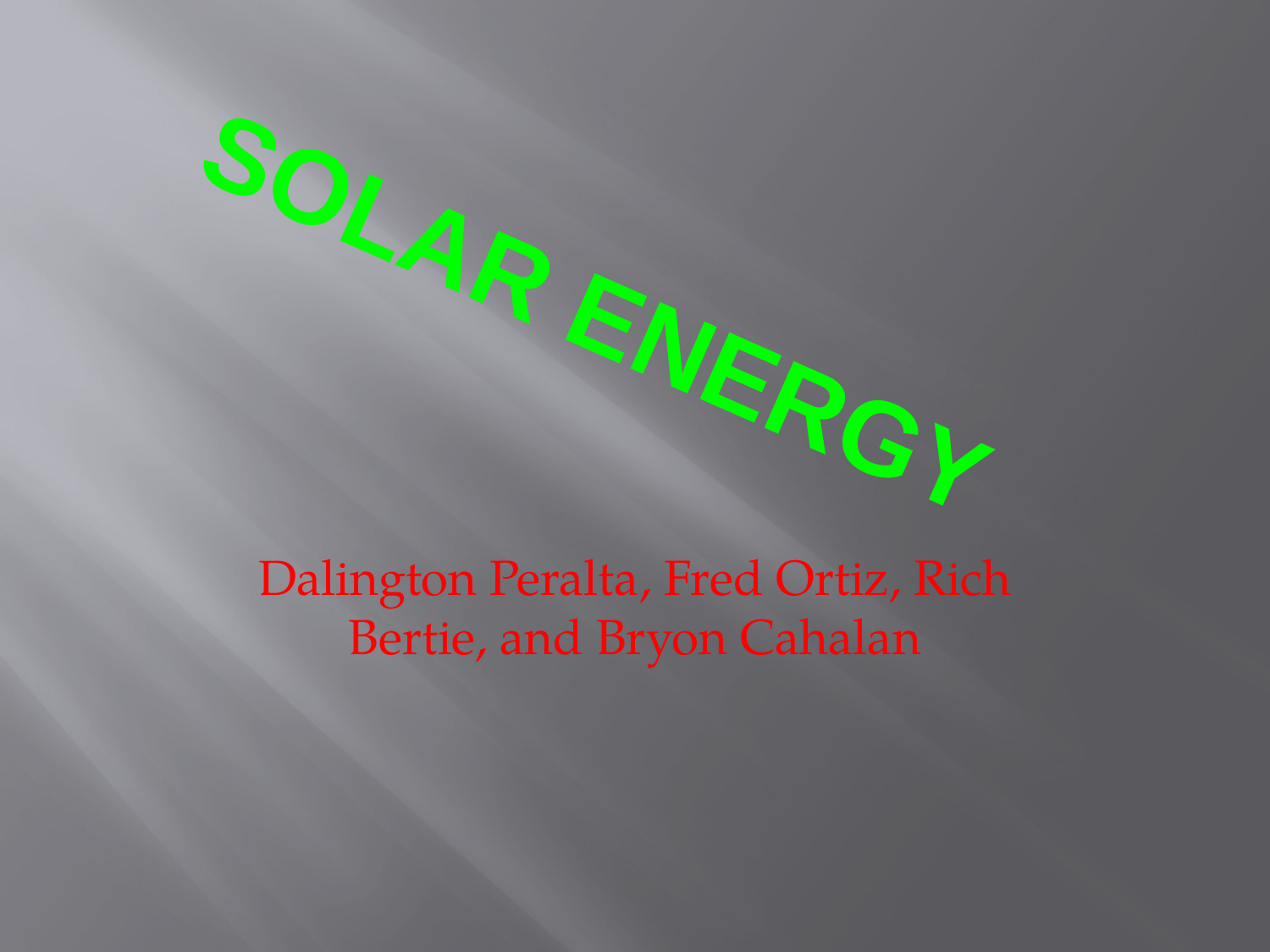

# Solar Energy
Dalington Peralta, Fred Ortiz, Rich Bertie, and Bryon Cahalan